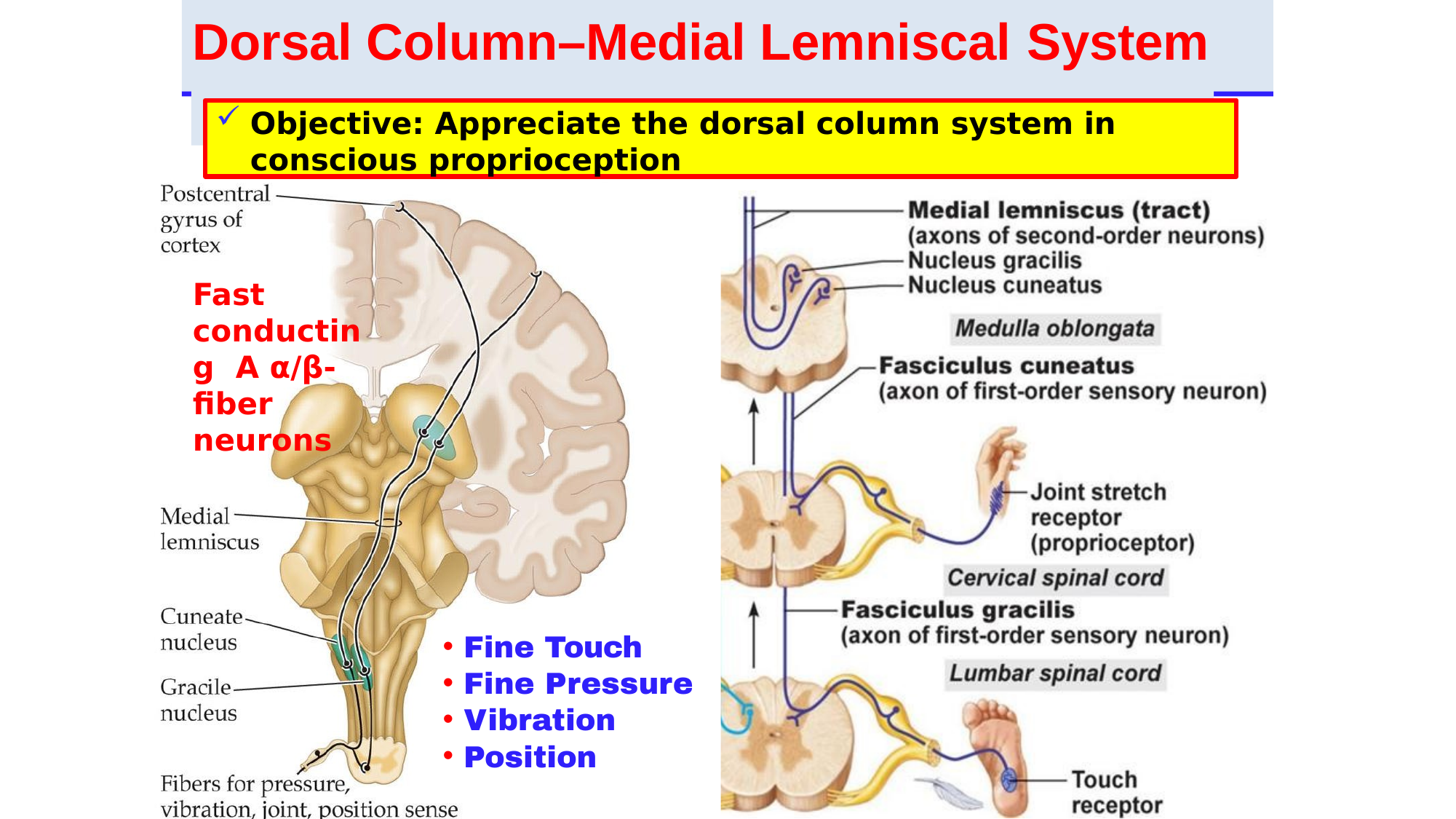

# Dorsal Column–Medial Lemniscal System

Objective: Appreciate the dorsal column system in conscious proprioception

Fast  conducting  A α/β-fiber  neurons
Fine Touch
Fine Pressure
Vibration
Position
22